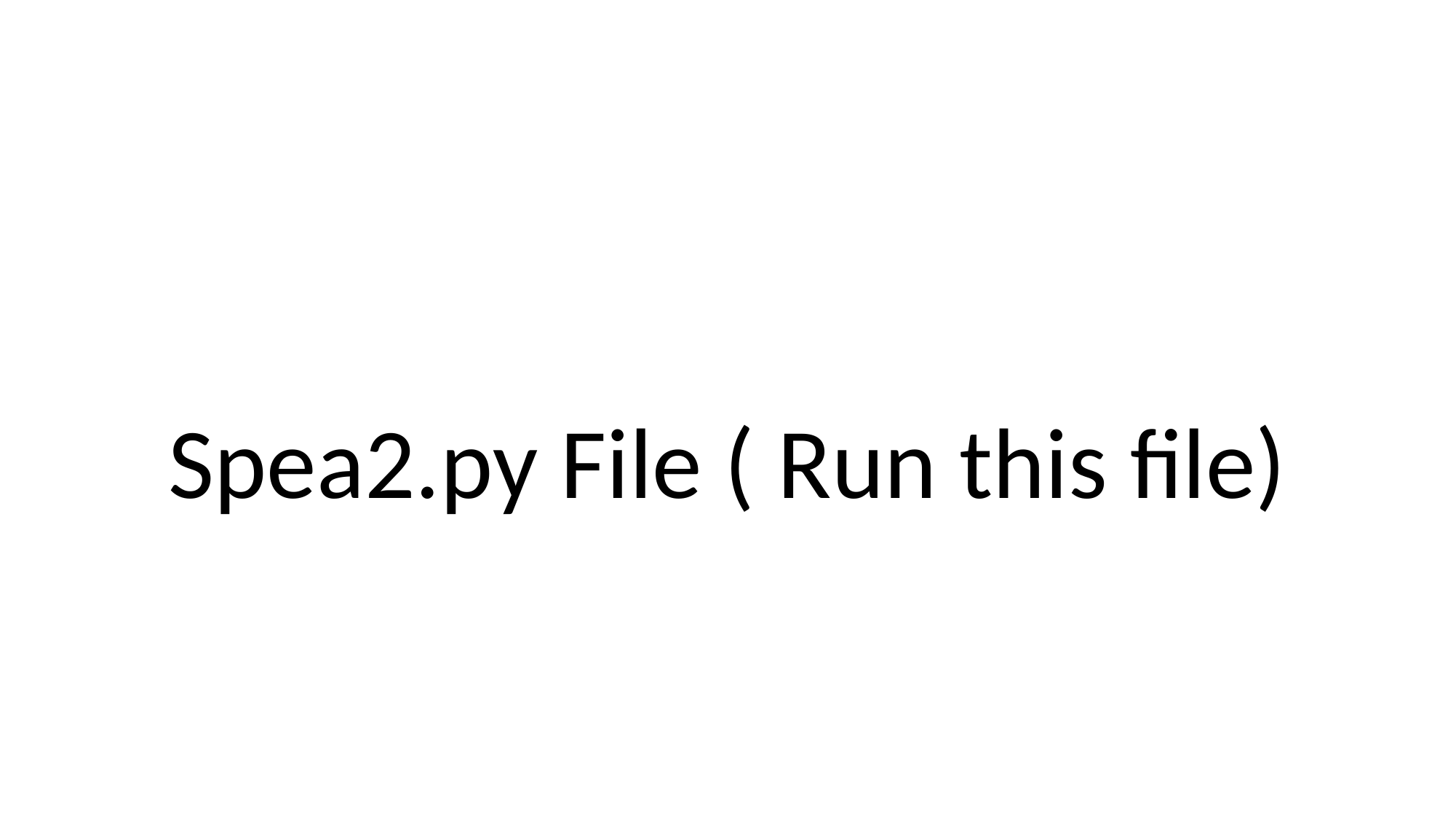

#

Spea2.py File ( Run this file)